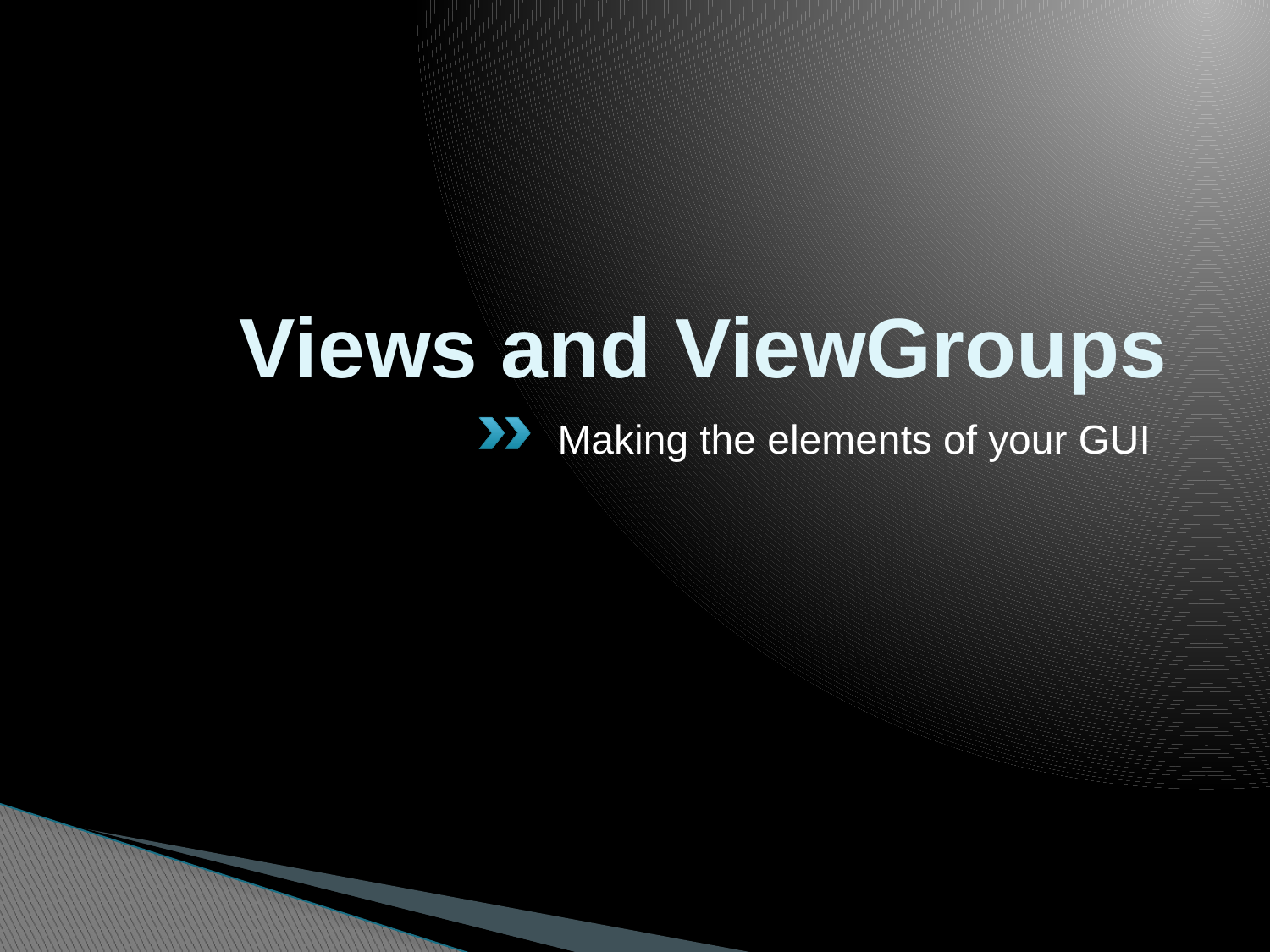

# Views and ViewGroups
Making the elements of your GUI